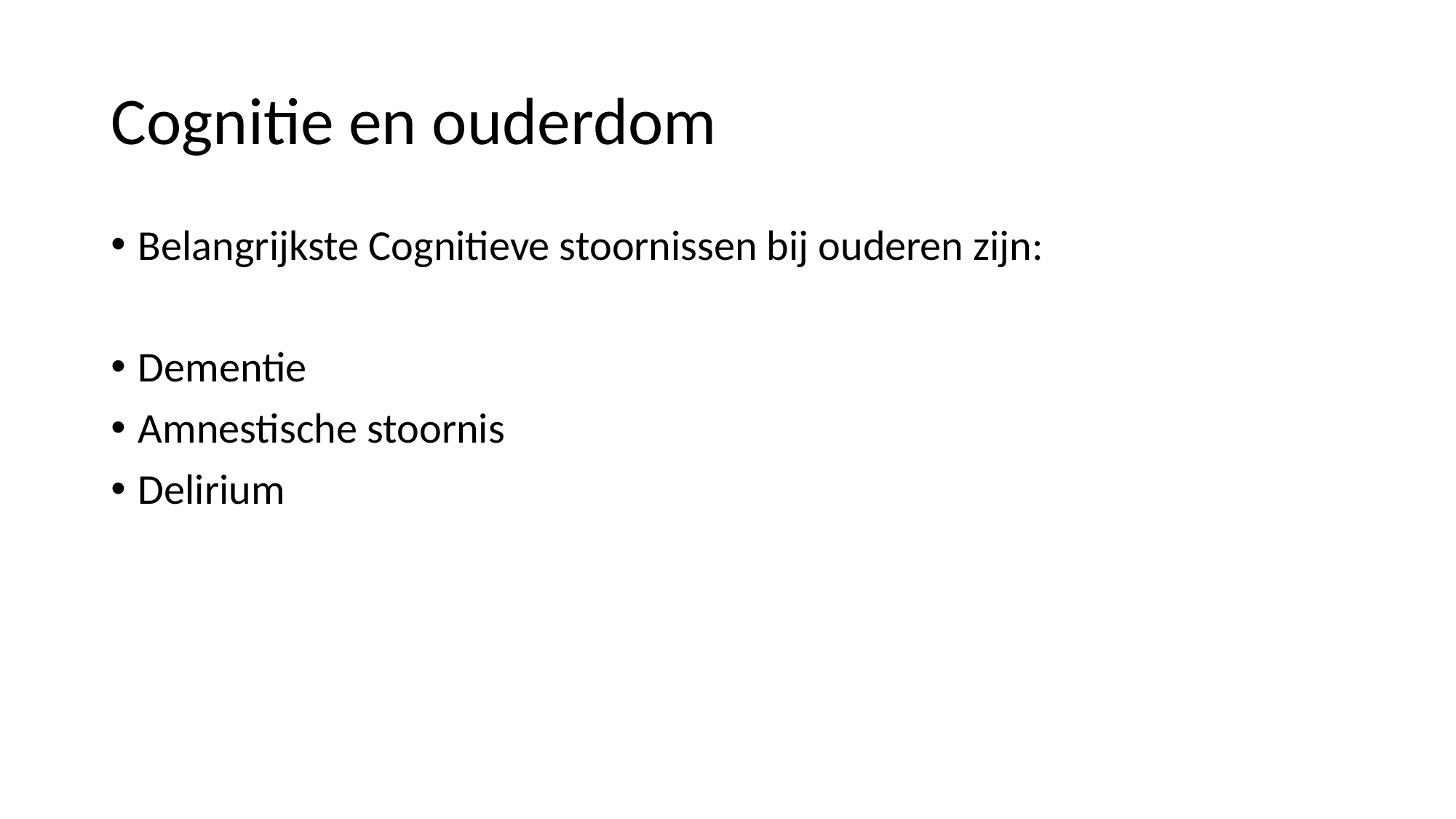

# Cognitie en ouderdom
Belangrijkste Cognitieve stoornissen bij ouderen zijn:

Dementie
Amnestische stoornis
Delirium